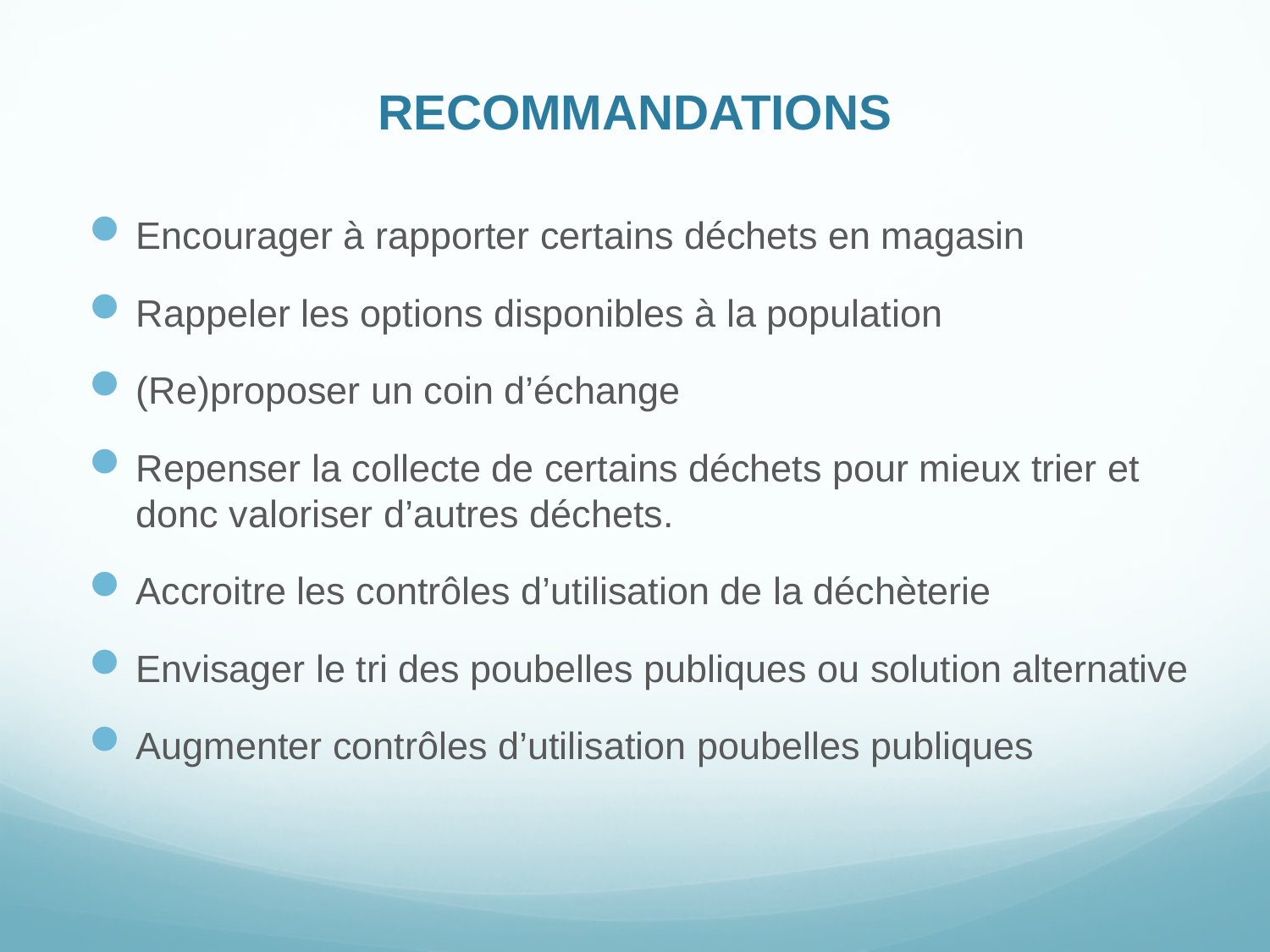

# RECOMMANDATIONS
Encourager à rapporter certains déchets en magasin
Rappeler les options disponibles à la population
(Re)proposer un coin d’échange
Repenser la collecte de certains déchets pour mieux trier et donc valoriser d’autres déchets.
Accroitre les contrôles d’utilisation de la déchèterie
Envisager le tri des poubelles publiques ou solution alternative
Augmenter contrôles d’utilisation poubelles publiques